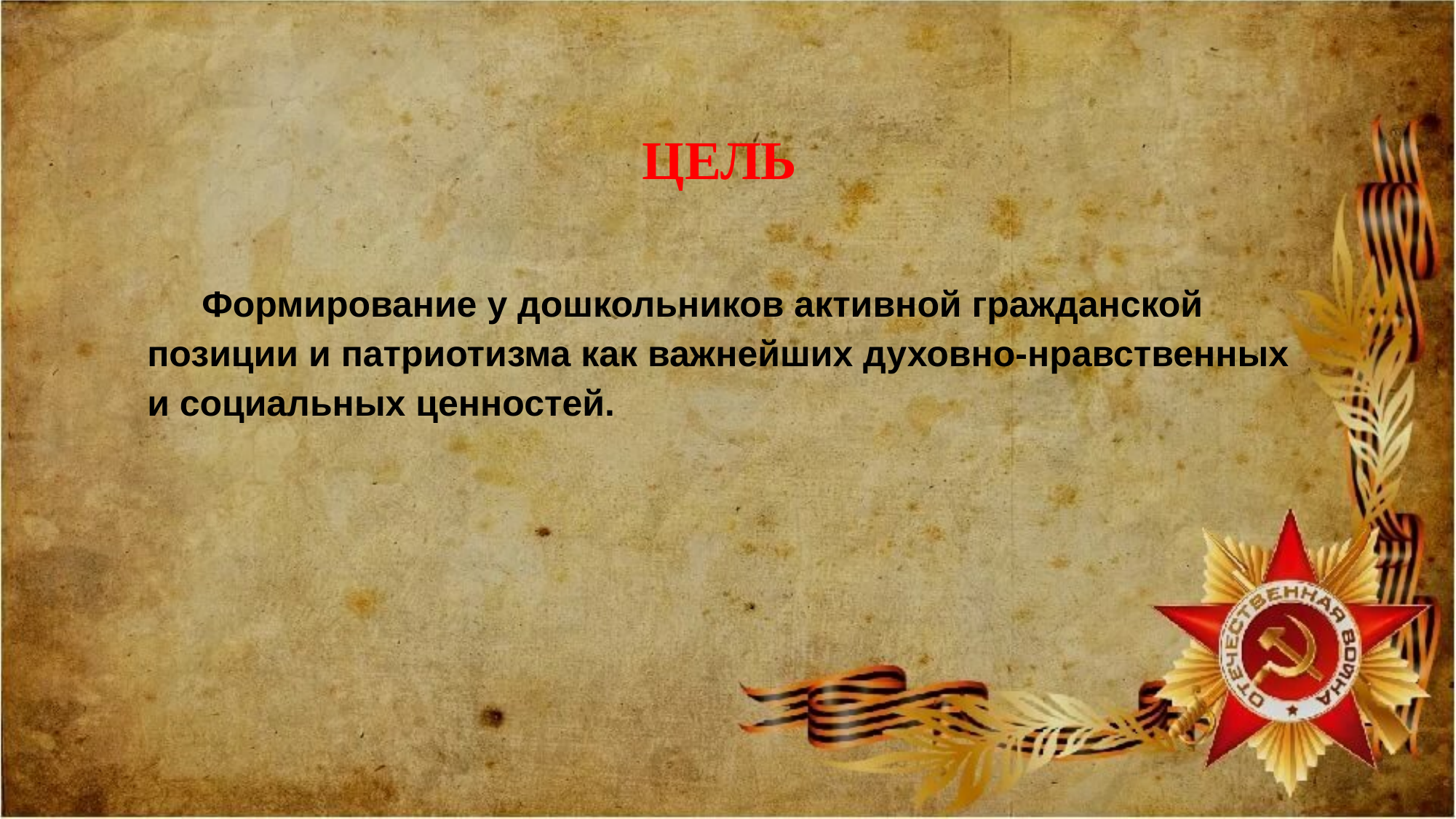

# Цель
Формирование у дошкольников активной гражданской позиции и патриотизма как важнейших духовно-нравственных и социальных ценностей.